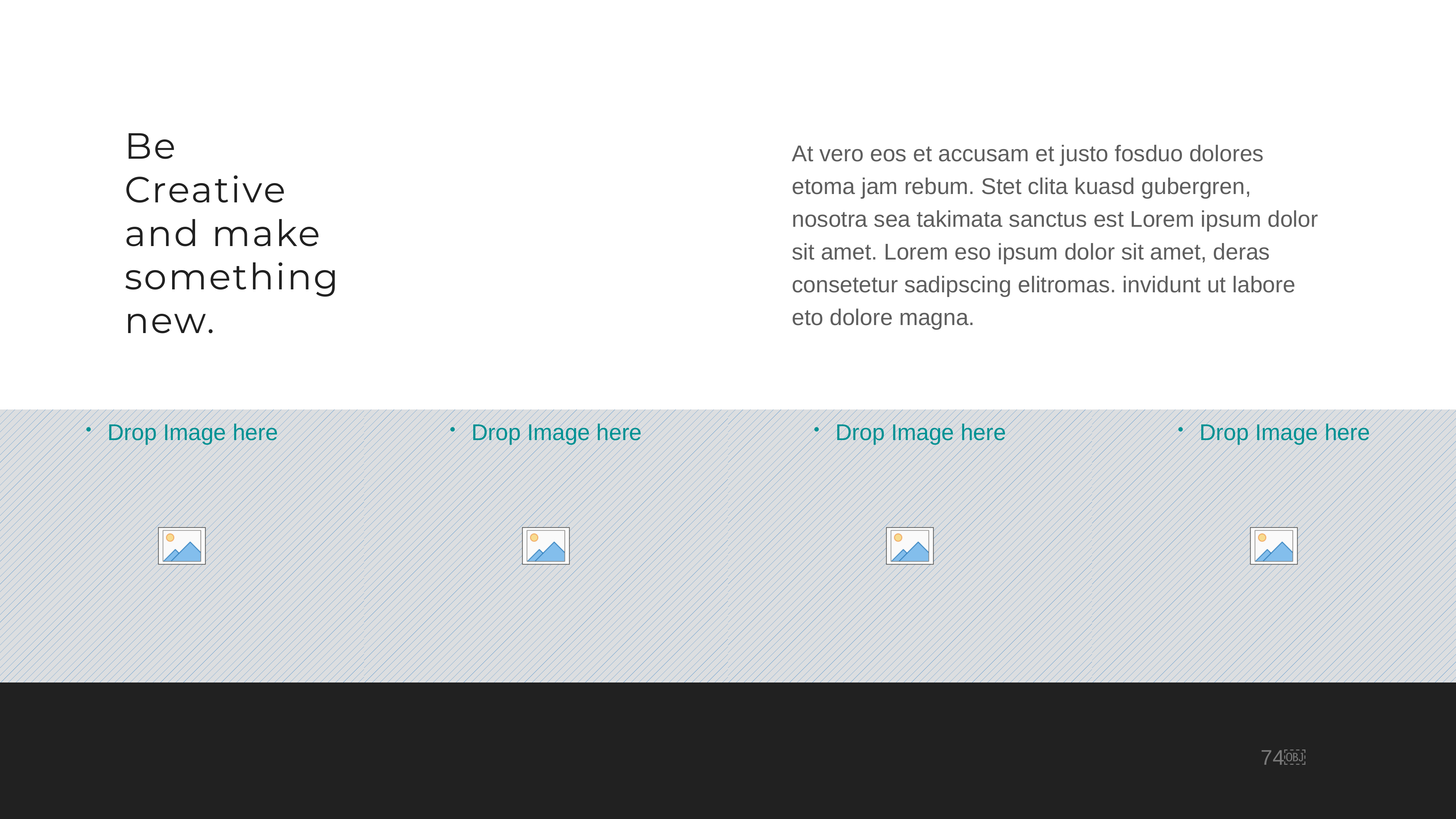

Be
Creative
and make
something
new.
At vero eos et accusam et justo fosduo dolores etoma jam rebum. Stet clita kuasd gubergren, nosotra sea takimata sanctus est Lorem ipsum dolor sit amet. Lorem eso ipsum dolor sit amet, deras consetetur sadipscing elitromas. invidunt ut labore eto dolore magna.